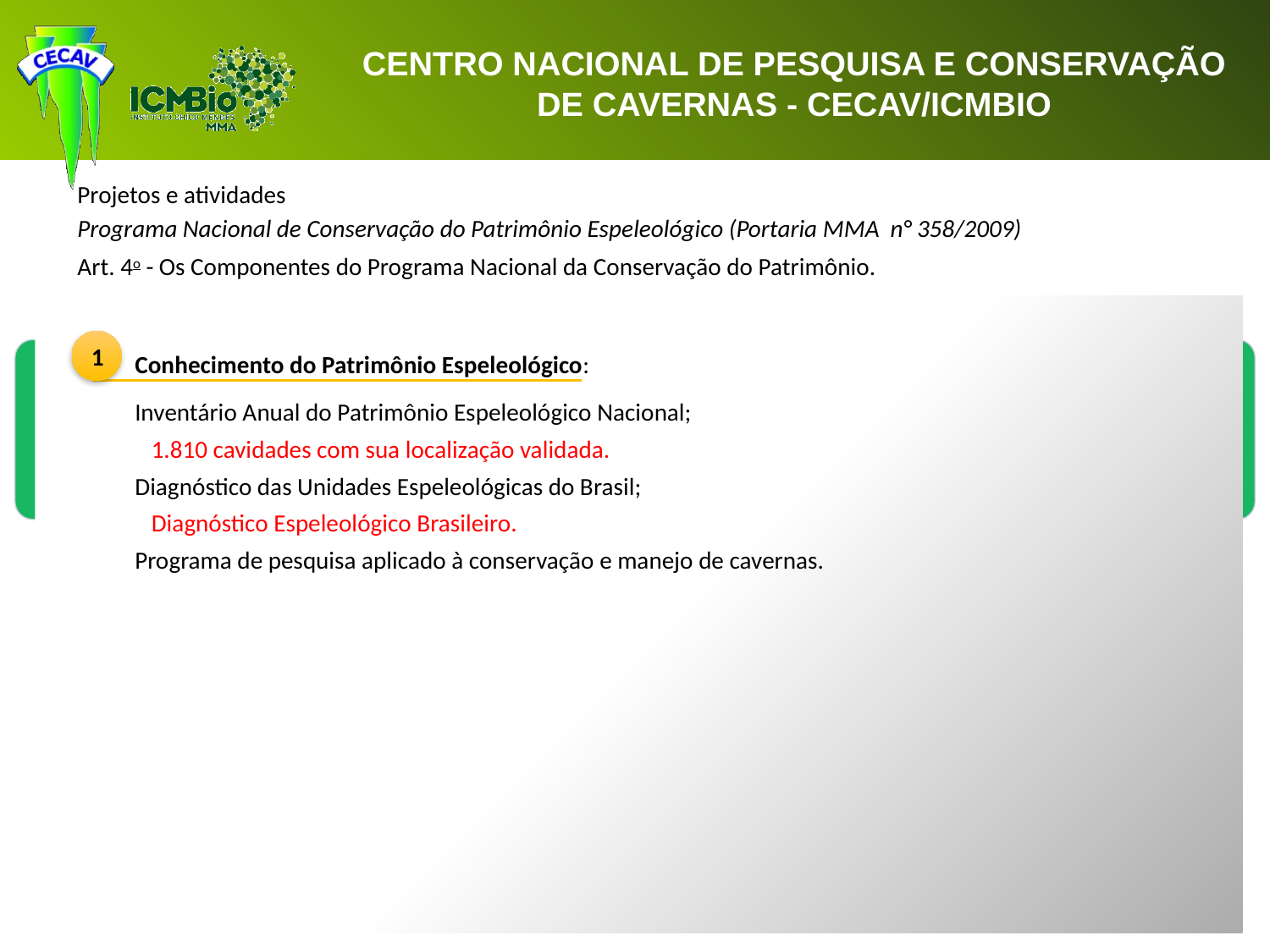

Componente
1
Conhecimento do Patrimônio Espeleológico
Componente
2
Conservação do Patrimônio Espeleológico
Componente
3
Utilização Sustentável dos Componentes do Patrimônio Espeleológico
Componente
4
Monitoramento,  Avaliação, Prevenção e Mitigação de Impactos sobre o P. E.
Componente
5
Divulgação sobre o Patrimônio Espeleológico
Componente
6
Fortalecimento Institucional para a Gestão do P. E.

1
Conhecimento do Patrimônio Espeleológico:
Inventário Anual do Patrimônio Espeleológico Nacional;
   1.810 cavidades com sua localização validada.
Diagnóstico das Unidades Espeleológicas do Brasil;
   Diagnóstico Espeleológico Brasileiro.
Programa de pesquisa aplicado à conservação e manejo de cavernas.